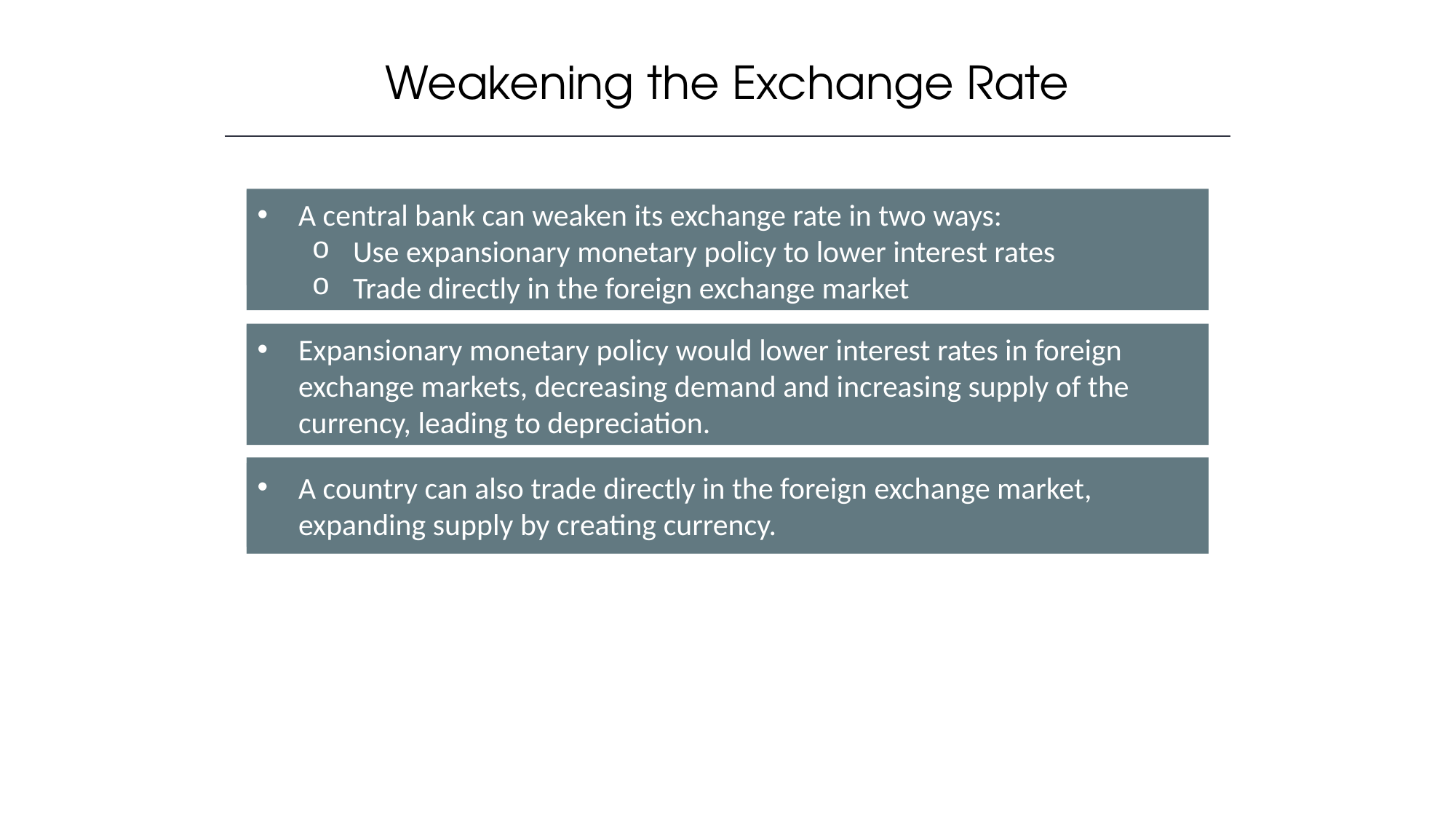

Weakening the Exchange Rate

A central bank can weaken its exchange rate in two ways:
Use expansionary monetary policy to lower interest rates
Trade directly in the foreign exchange market

Expansionary monetary policy would lower interest rates in foreign exchange markets, decreasing demand and increasing supply of the currency, leading to depreciation.

A country can also trade directly in the foreign exchange market, expanding supply by creating currency.